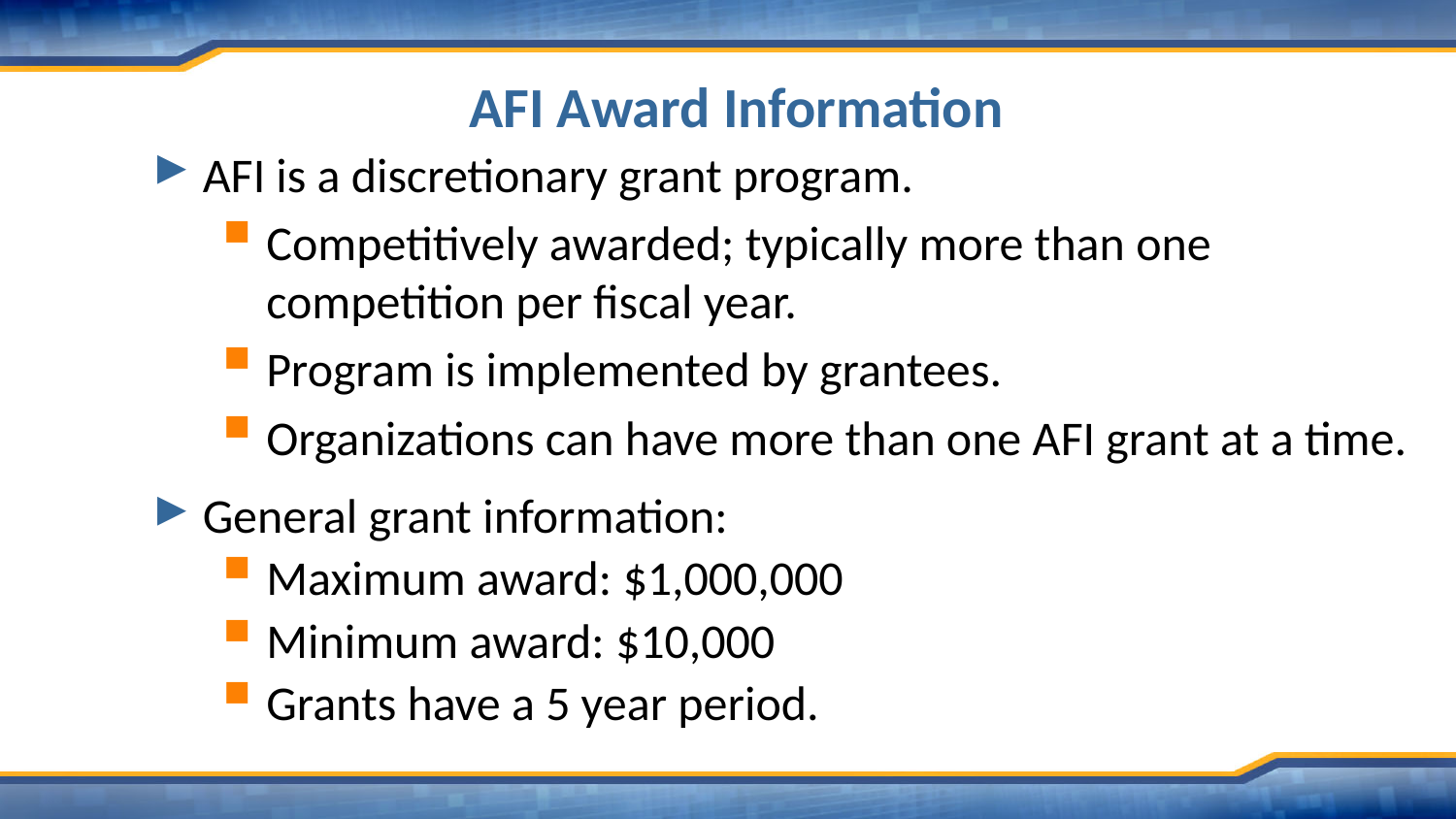

# AFI Award Information
AFI is a discretionary grant program.
Competitively awarded; typically more than one competition per fiscal year.
Program is implemented by grantees.
Organizations can have more than one AFI grant at a time.
General grant information:
Maximum award: $1,000,000
Minimum award: $10,000
Grants have a 5 year period.